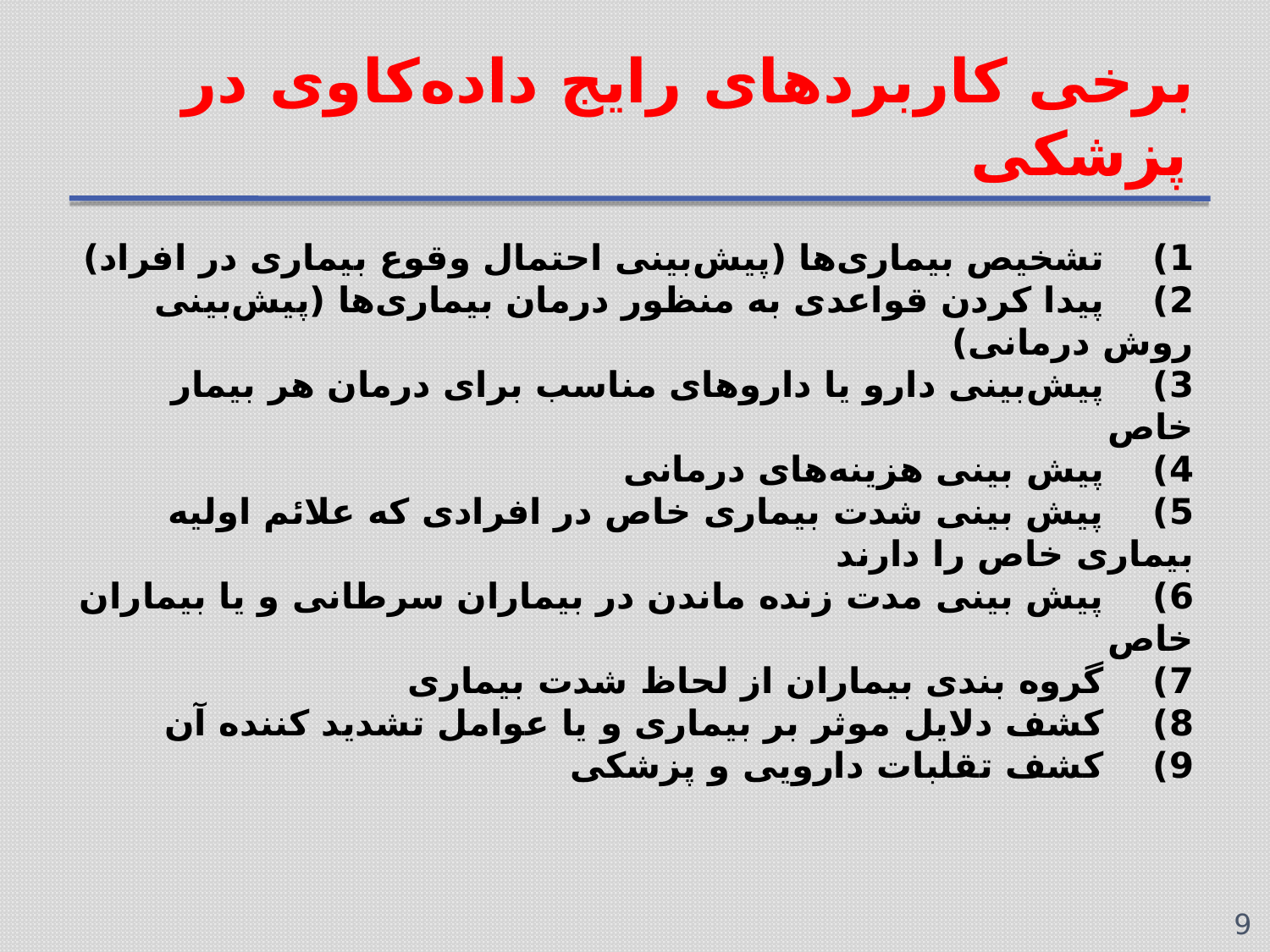

# برخی کاربردهای رایج داده‌کاوی در پزشکی
1)    تشخیص بیماری‌ها (پیش‌بینی احتمال وقوع بیماری در افراد)
2)    پیدا کردن قواعدی به منظور درمان بیماری‌ها (پیش‌بینی روش درمانی)
3)    پیش‌بینی دارو یا داروهای مناسب برای درمان هر بیمار خاص
4)    پیش بینی هزینه‌های درمانی
5)    پیش بینی شدت بیماری خاص در افرادی که علائم اولیه بیماری خاص را دارند
6)    پیش بینی مدت زنده ماندن در بیماران سرطانی و یا بیماران خاص
7)    گروه بندی بیماران از لحاظ شدت بیماری
8)    کشف دلایل موثر بر بیماری و یا عوامل تشدید کننده آن
9)    کشف تقلبات دارویی و پزشکی
9